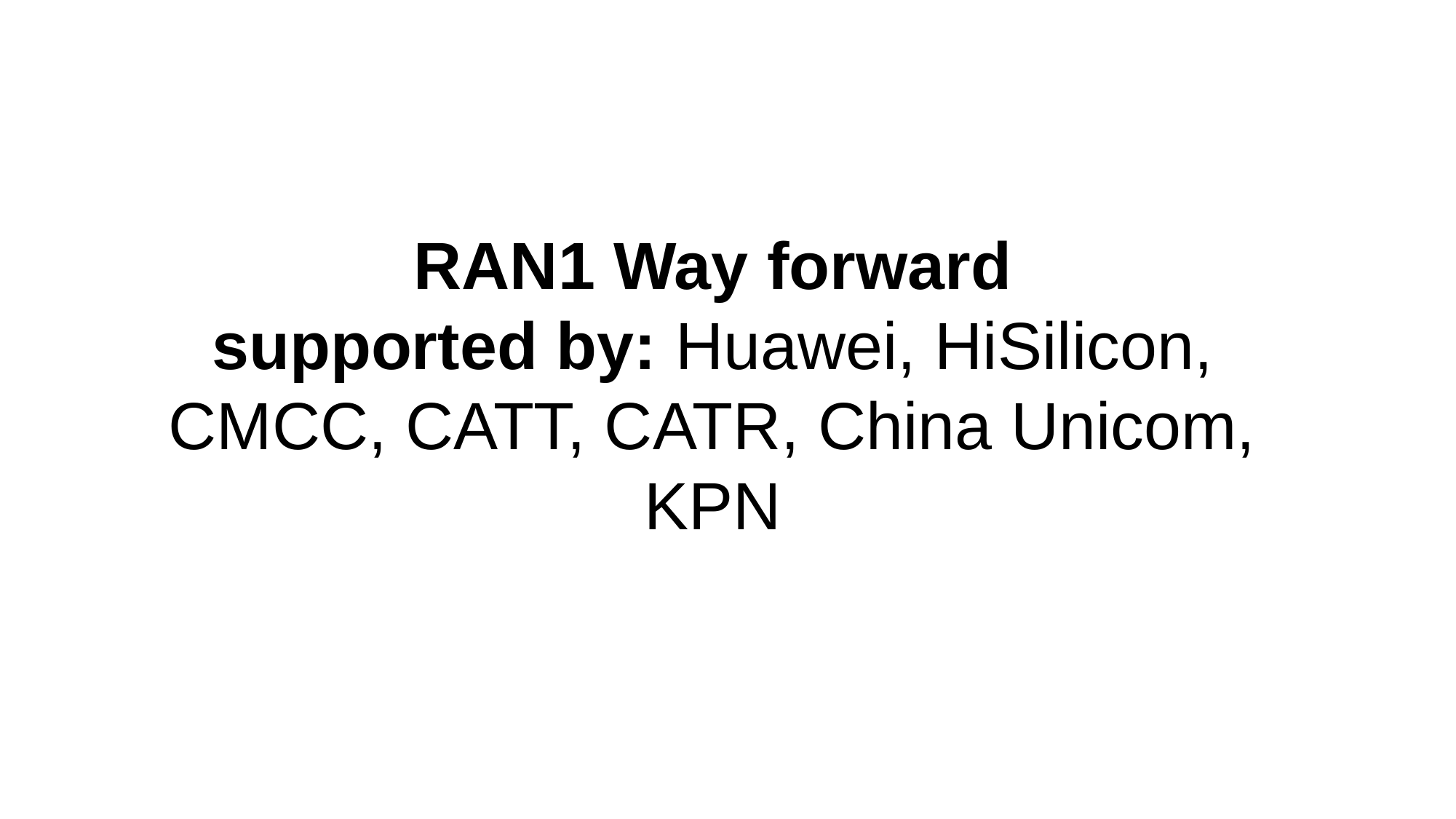

# RAN1 Way forward supported by: Huawei, HiSilicon, CMCC, CATT, CATR, China Unicom, KPN